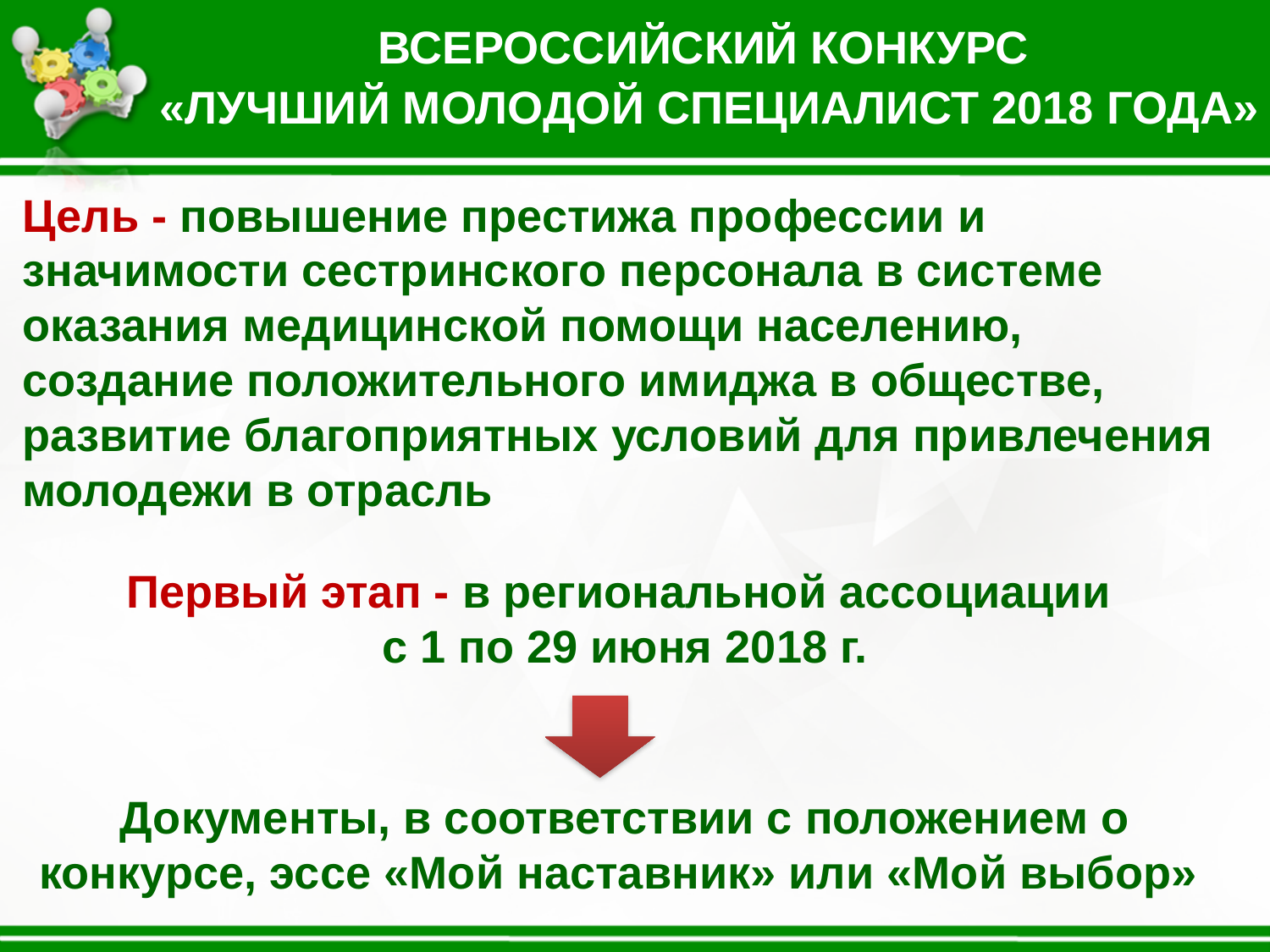

ВСЕРОССИЙСКИЙ КОНКУРС
«ЛУЧШИЙ МОЛОДОЙ СПЕЦИАЛИСТ 2018 ГОДА»
Цель - повышение престижа профессии и значимости сестринского персонала в системе оказания медицинской помощи населению, создание положительного имиджа в обществе, развитие благоприятных условий для привлечения молодежи в отрасль
Первый этап - в региональной ассоциации
с 1 по 29 июня 2018 г.

Документы, в соответствии с положением о конкурсе, эссе «Мой наставник» или «Мой выбор»